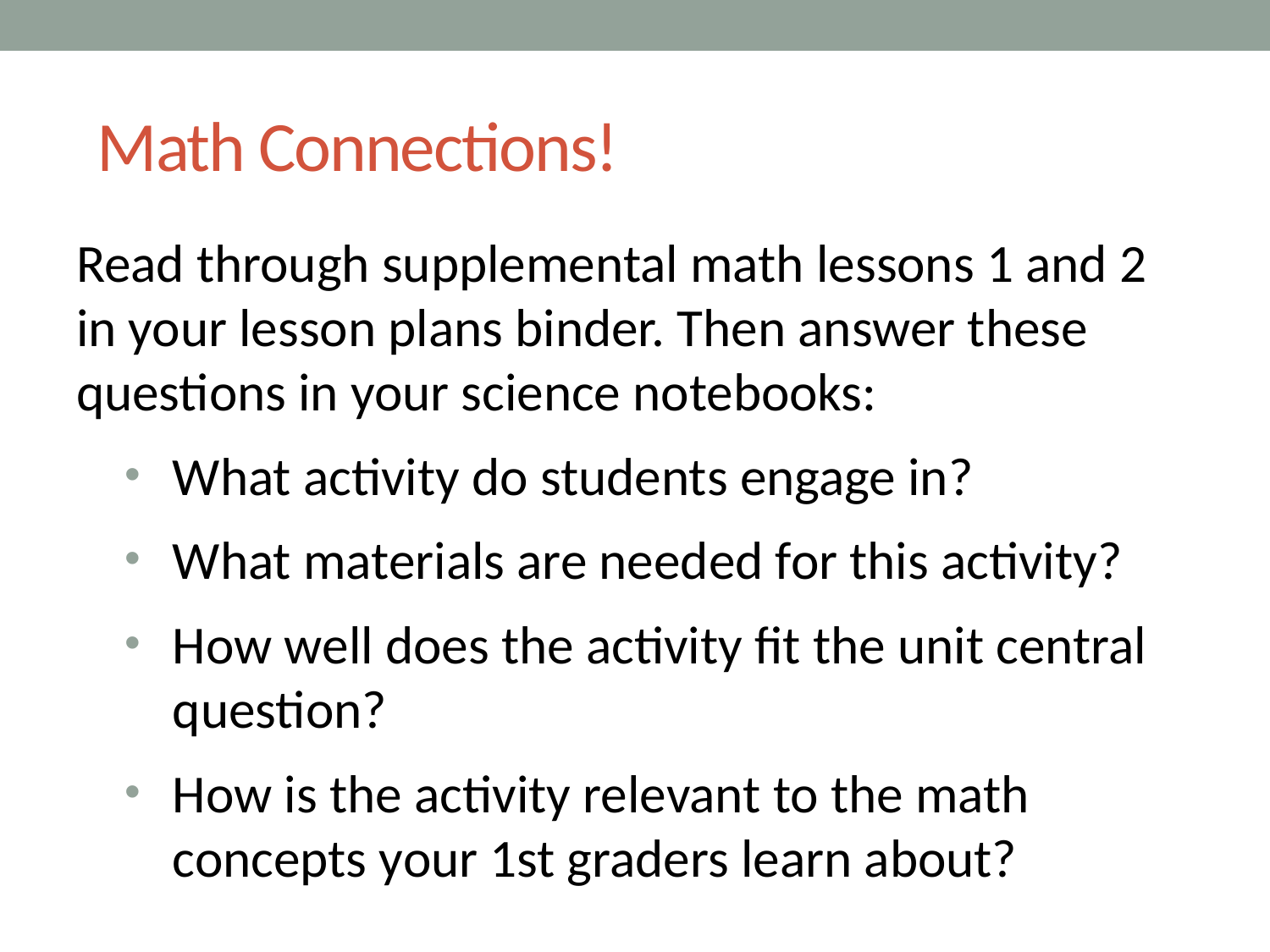

# Math Connections!
Read through supplemental math lessons 1 and 2 in your lesson plans binder. Then answer these questions in your science notebooks:
What activity do students engage in?
What materials are needed for this activity?
How well does the activity fit the unit central question?
How is the activity relevant to the math concepts your 1st graders learn about?